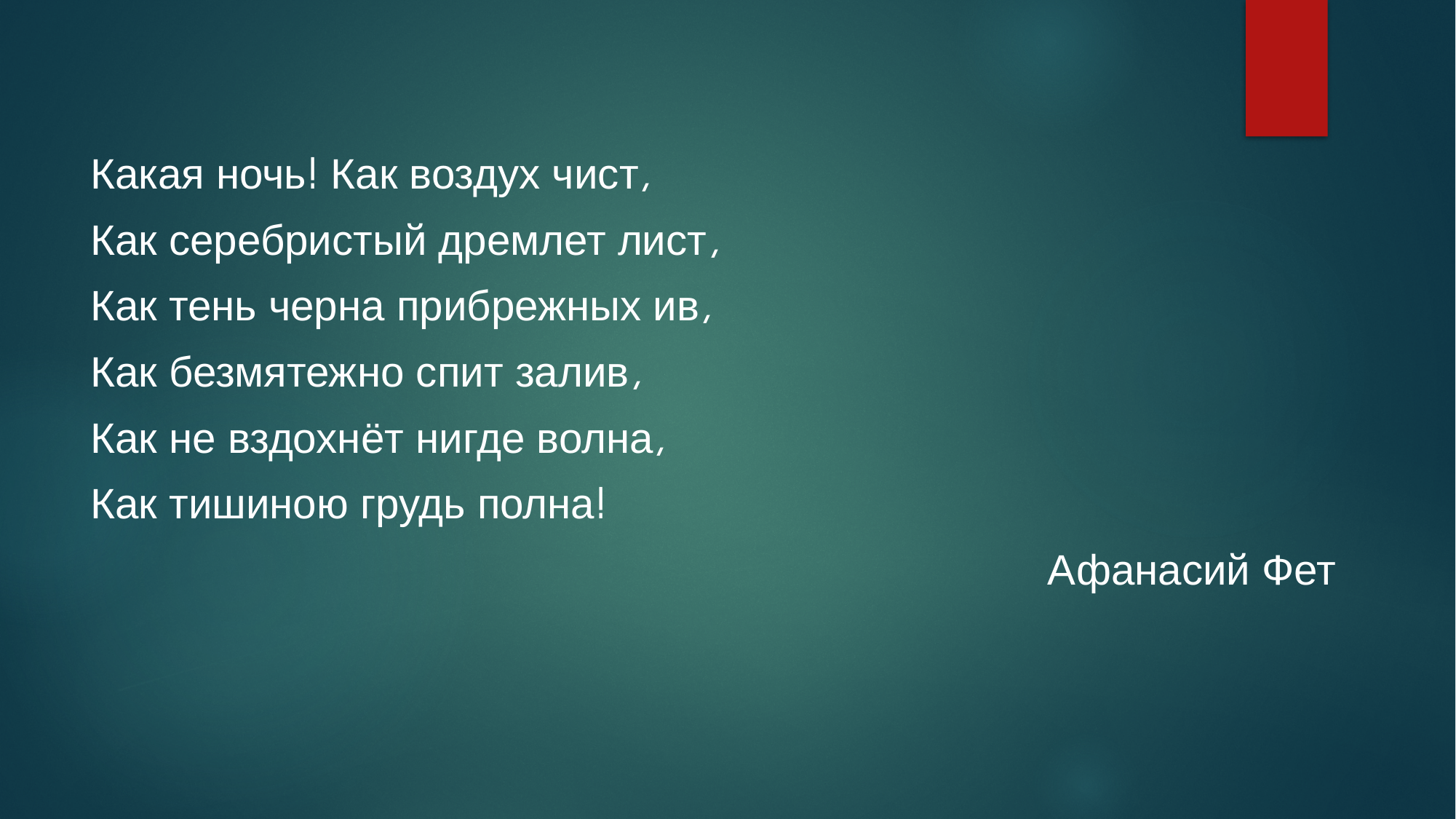

Какая ночь! Как воздух чист,
Как серебристый дремлет лист,
Как тень черна прибрежных ив,
Как безмятежно спит залив,
Как не вздохнёт нигде волна,
Как тишиною грудь полна!
                                             Афанасий Фет